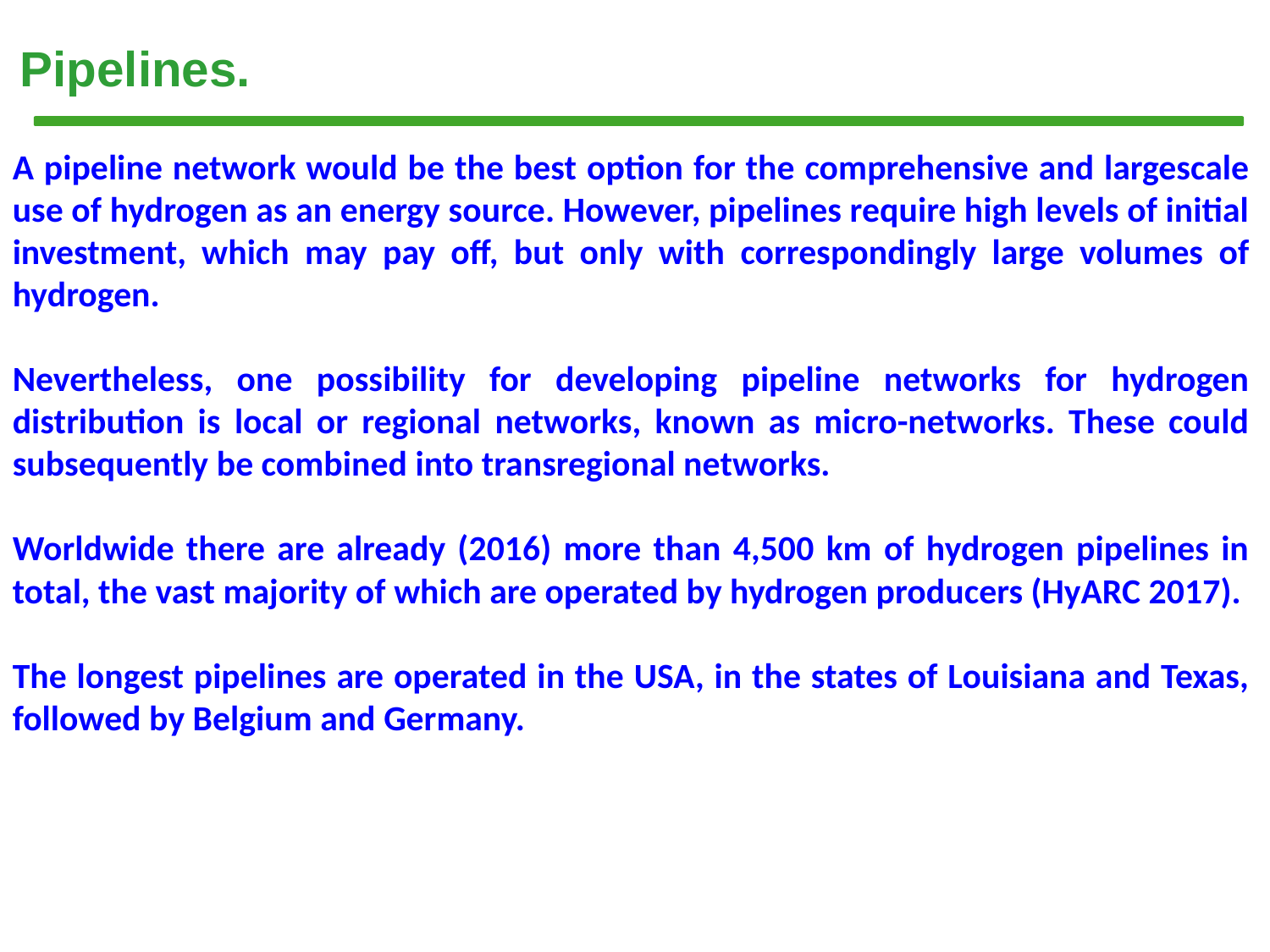

# Pipelines.

A pipeline network would be the best option for the comprehensive and largescale use of hydrogen as an energy source. However, pipelines require high levels of initial investment, which may pay off, but only with correspondingly large volumes of hydrogen.

Nevertheless, one possibility for developing pipeline networks for hydrogen distribution is local or regional networks, known as micro-networks. These could subsequently be combined into transregional networks.

Worldwide there are already (2016) more than 4,500 km of hydrogen pipelines in total, the vast majority of which are operated by hydrogen producers (HyARC 2017).

The longest pipelines are operated in the USA, in the states of Louisiana and Texas, followed by Belgium and Germany.
Tema III				                                                       Transporte y distribución